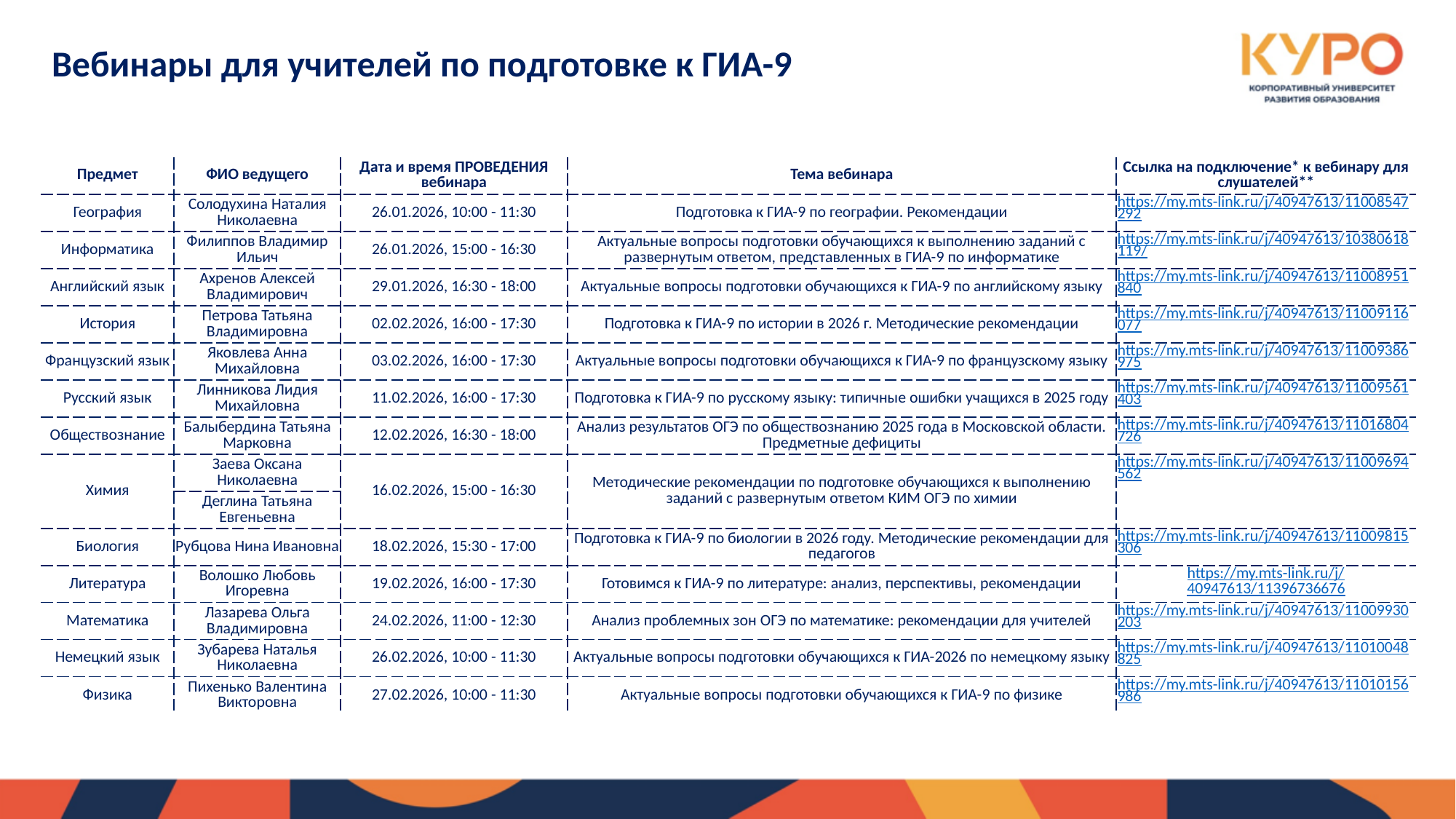

Вебинары для учителей по подготовке к ГИА-9
| Предмет | ФИО ведущего | Дата и время ПРОВЕДЕНИЯ вебинара | Тема вебинара | Ссылка на подключение\* к вебинару для слушателей\*\* |
| --- | --- | --- | --- | --- |
| География | Солодухина Наталия Николаевна | 26.01.2026, 10:00 - 11:30 | Подготовка к ГИА-9 по географии. Рекомендации | https://my.mts-link.ru/j/40947613/11008547292 |
| Информатика | Филиппов Владимир Ильич | 26.01.2026, 15:00 - 16:30 | Актуальные вопросы подготовки обучающихся к выполнению заданий с развернутым ответом, представленных в ГИА-9 по информатике | https://my.mts-link.ru/j/40947613/10380618119/ |
| Английский язык | Ахренов Алексей Владимирович | 29.01.2026, 16:30 - 18:00 | Актуальные вопросы подготовки обучающихся к ГИА-9 по английскому языку | https://my.mts-link.ru/j/40947613/11008951840 |
| История | Петрова Татьяна Владимировна | 02.02.2026, 16:00 - 17:30 | Подготовка к ГИА-9 по истории в 2026 г. Методические рекомендации | https://my.mts-link.ru/j/40947613/11009116077 |
| Французский язык | Яковлева Анна Михайловна | 03.02.2026, 16:00 - 17:30 | Актуальные вопросы подготовки обучающихся к ГИА-9 по французскому языку | https://my.mts-link.ru/j/40947613/11009386975 |
| Русский язык | Линникова Лидия Михайловна | 11.02.2026, 16:00 - 17:30 | Подготовка к ГИА-9 по русскому языку: типичные ошибки учащихся в 2025 году | https://my.mts-link.ru/j/40947613/11009561403 |
| Обществознание | Балыбердина Татьяна Марковна | 12.02.2026, 16:30 - 18:00 | Анализ результатов ОГЭ по обществознанию 2025 года в Московской области. Предметные дефициты | https://my.mts-link.ru/j/40947613/11016804726 |
| Химия | Заева Оксана Николаевна | 16.02.2026, 15:00 - 16:30 | Методические рекомендации по подготовке обучающихся к выполнению заданий с развернутым ответом КИМ ОГЭ по химии | https://my.mts-link.ru/j/40947613/11009694562 |
|  | Деглина Татьяна Евгеньевна |  |  |  |
| Биология | Рубцова Нина Ивановна | 18.02.2026, 15:30 - 17:00 | Подготовка к ГИА-9 по биологии в 2026 году. Методические рекомендации для педагогов | https://my.mts-link.ru/j/40947613/11009815306 |
| Литература | Волошко Любовь Игоревна | 19.02.2026, 16:00 - 17:30 | Готовимся к ГИА-9 по литературе: анализ, перспективы, рекомендации | https://my.mts-link.ru/j/40947613/11396736676 |
| Математика | Лазарева Ольга Владимировна | 24.02.2026, 11:00 - 12:30 | Анализ проблемных зон ОГЭ по математике: рекомендации для учителей | https://my.mts-link.ru/j/40947613/11009930203 |
| Немецкий язык | Зубарева Наталья Николаевна | 26.02.2026, 10:00 - 11:30 | Актуальные вопросы подготовки обучающихся к ГИА-2026 по немецкому языку | https://my.mts-link.ru/j/40947613/11010048825 |
| Физика | Пихенько Валентина Викторовна | 27.02.2026, 10:00 - 11:30 | Актуальные вопросы подготовки обучающихся к ГИА-9 по физике | https://my.mts-link.ru/j/40947613/11010156986 |